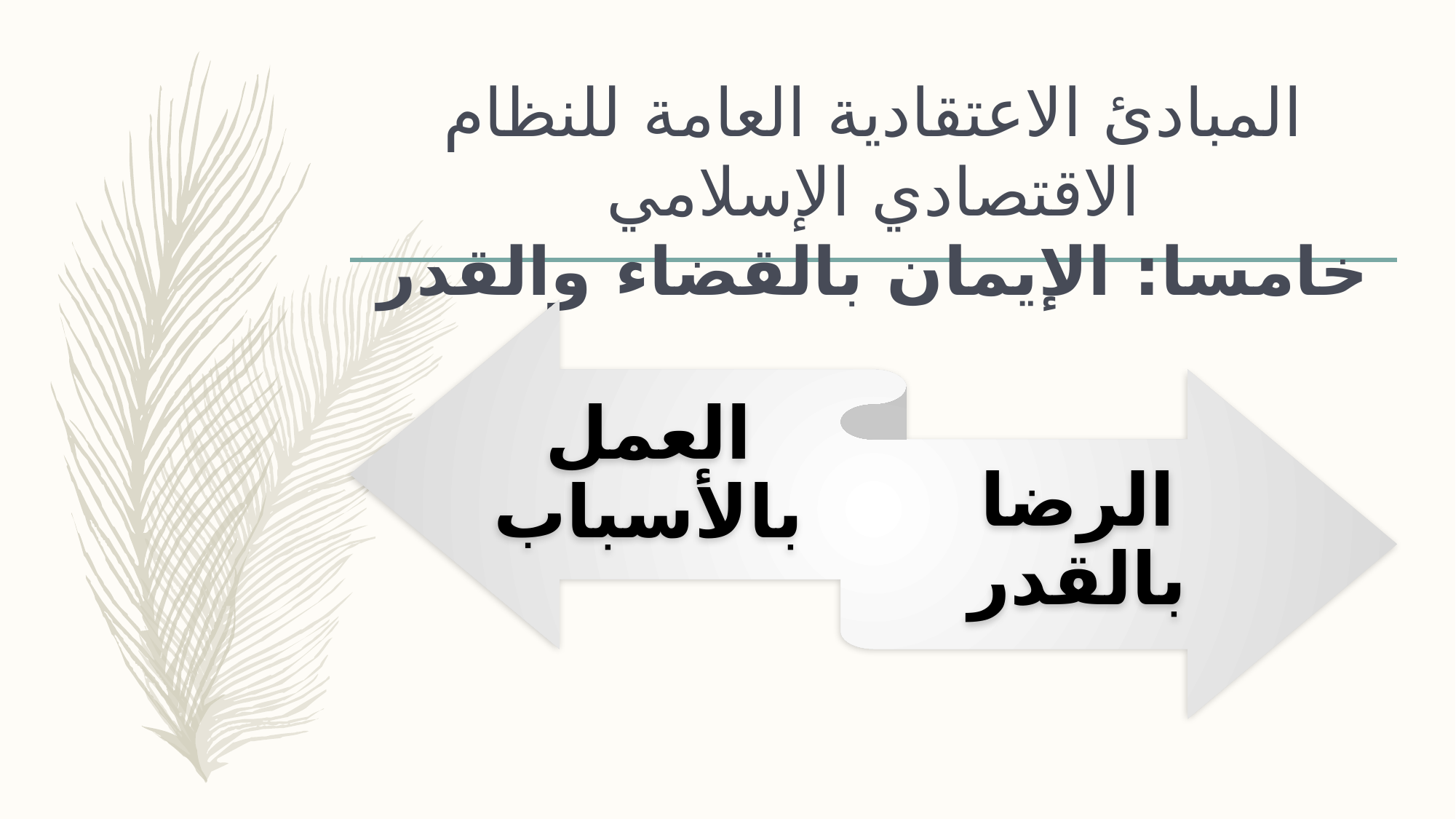

# المبادئ الاعتقادية العامة للنظام الاقتصادي الإسلامي خامسا: الإيمان بالقضاء والقدر
العمل بالأسباب
الرضا بالقدر